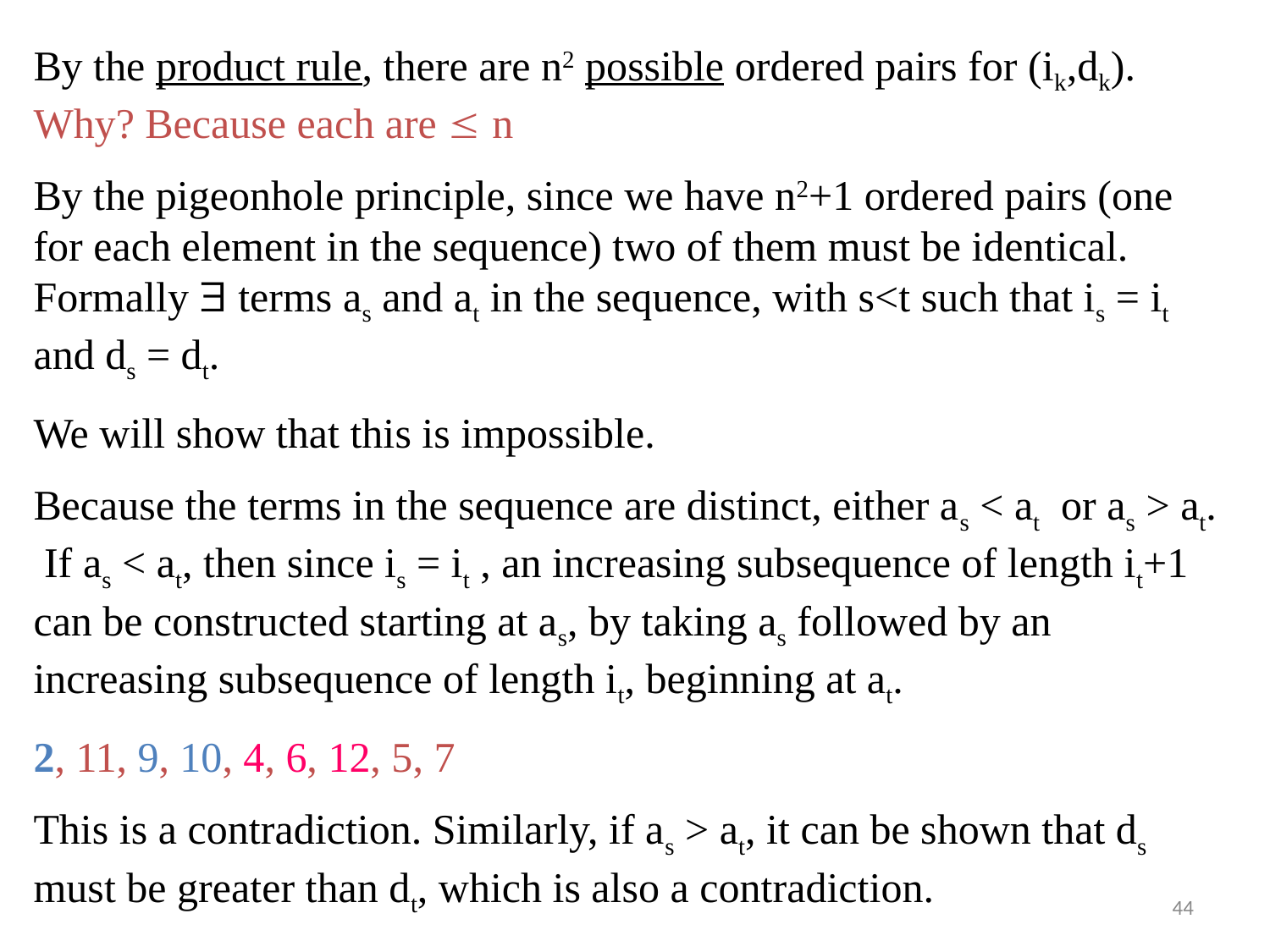

By the product rule, there are n2 possible ordered pairs for (ik,dk).  Why? Because each are ≤ n
By the pigeonhole principle, since we have n2+1 ordered pairs (one for each element in the sequence) two of them must be identical.   Formally ∃ terms as and at in the sequence, with s<t such that is = it and ds = dt.
We will show that this is impossible.
Because the terms in the sequence are distinct, either as < at  or as > at.  If as < at, then since is = it , an increasing subsequence of length it+1 can be constructed starting at as, by taking as followed by an increasing subsequence of length it, beginning at at.
2, 11, 9, 10, 4, 6, 12, 5, 7
This is a contradiction. Similarly, if as > at, it can be shown that ds must be greater than dt, which is also a contradiction.
44